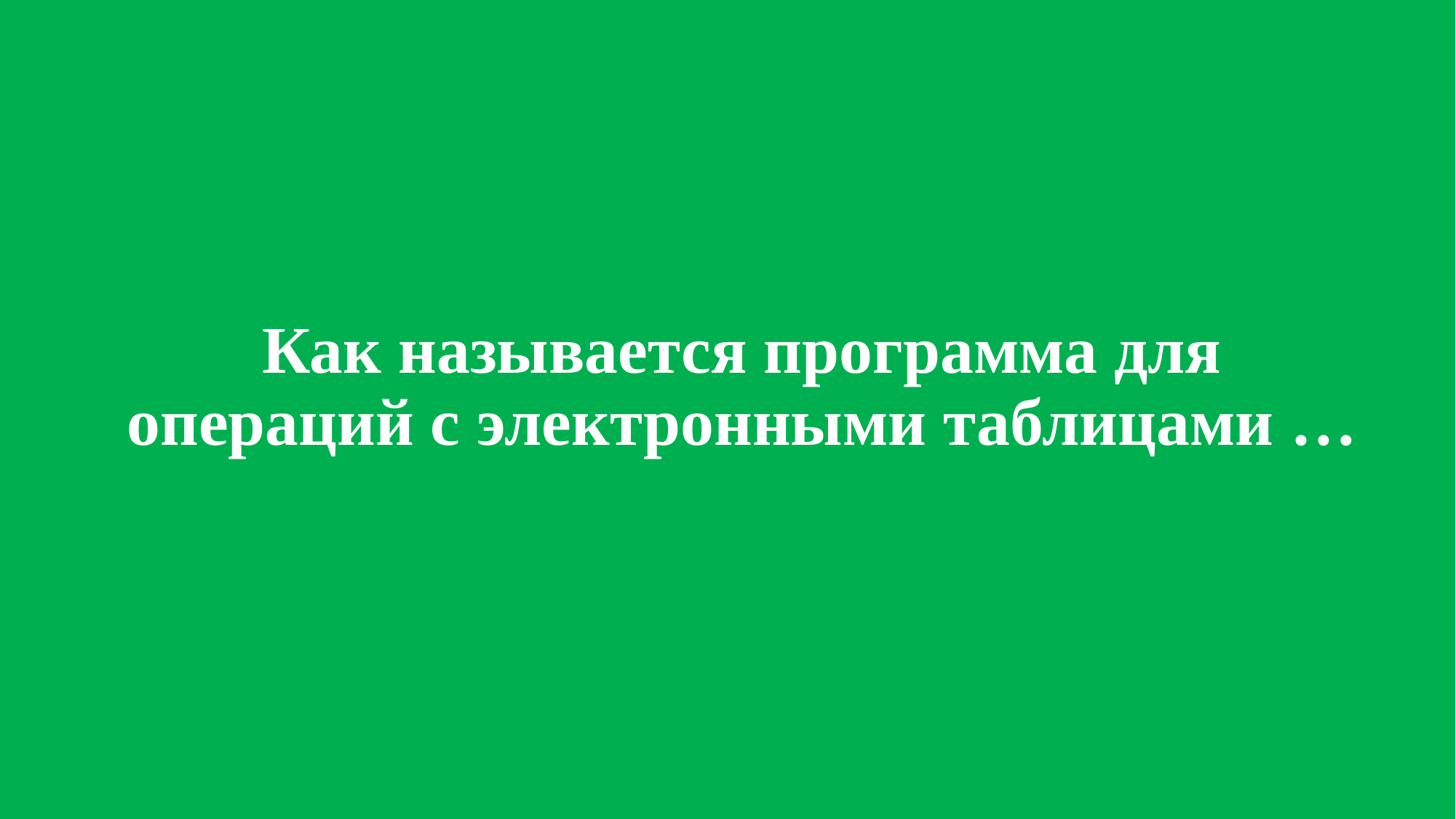

# Как называется программа для операций с электронными таблицами …